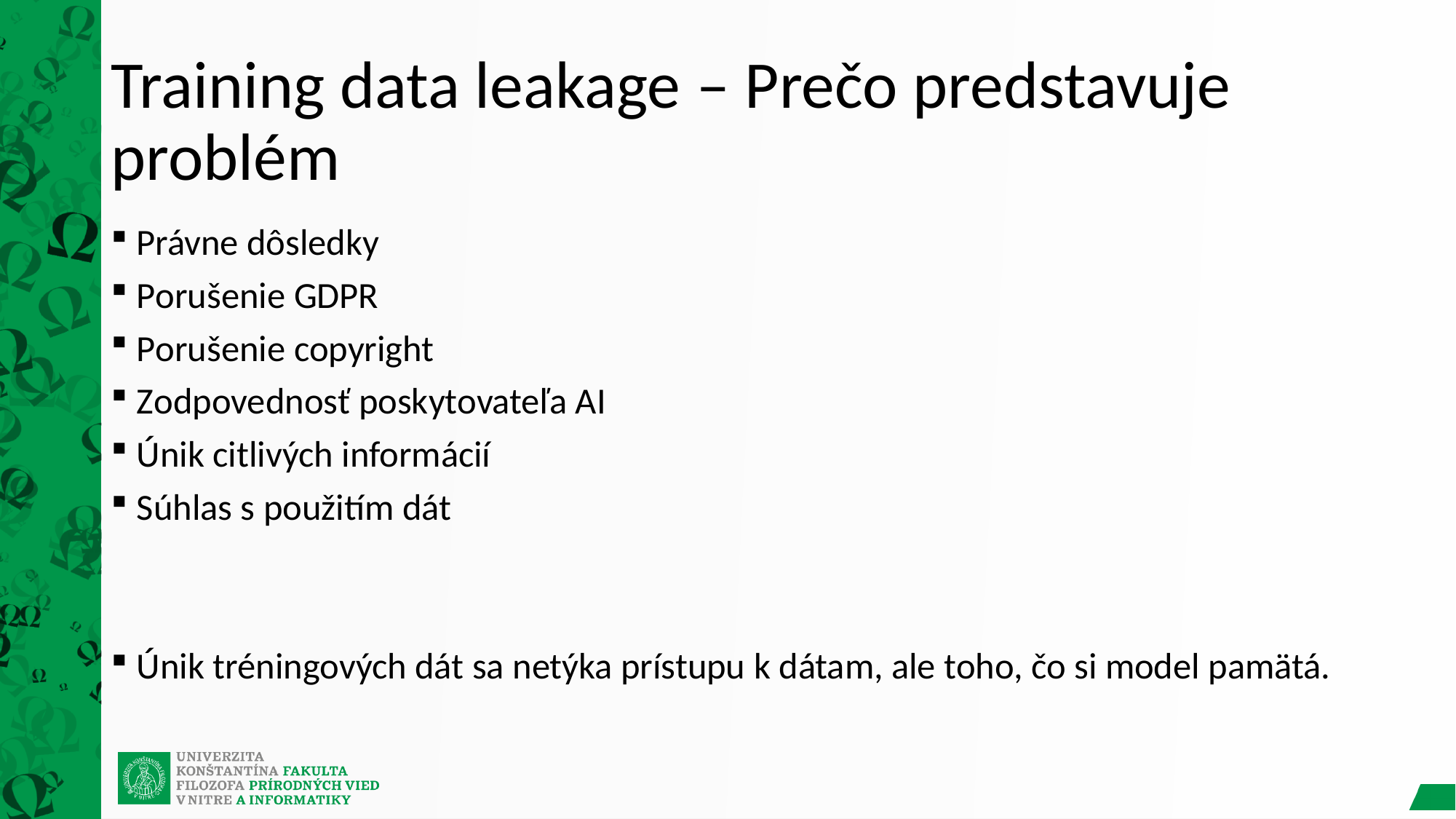

# Training data leakage – Prečo predstavuje problém
Právne dôsledky
Porušenie GDPR
Porušenie copyright
Zodpovednosť poskytovateľa AI
Únik citlivých informácií
Súhlas s použitím dát

Únik tréningových dát sa netýka prístupu k dátam, ale toho, čo si model pamätá.